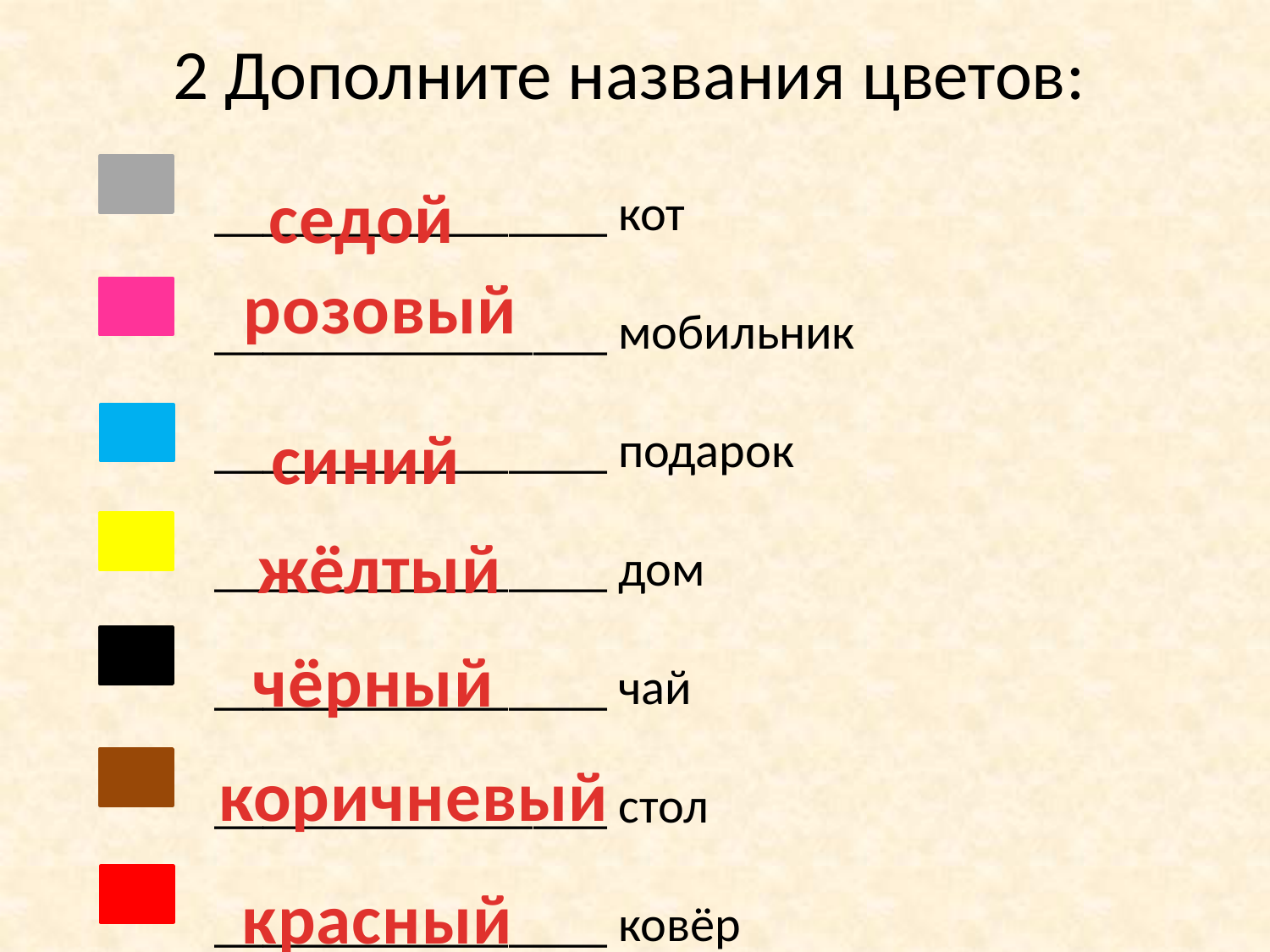

2 Дополните названия цветов:
седой
	________________ кот
	________________ мобильник
	________________ подарок
	________________ дом
	________________ чай
	________________ стол
	________________ ковёр

 розовый

синий

жёлтый

чёрный

коричневый

красный